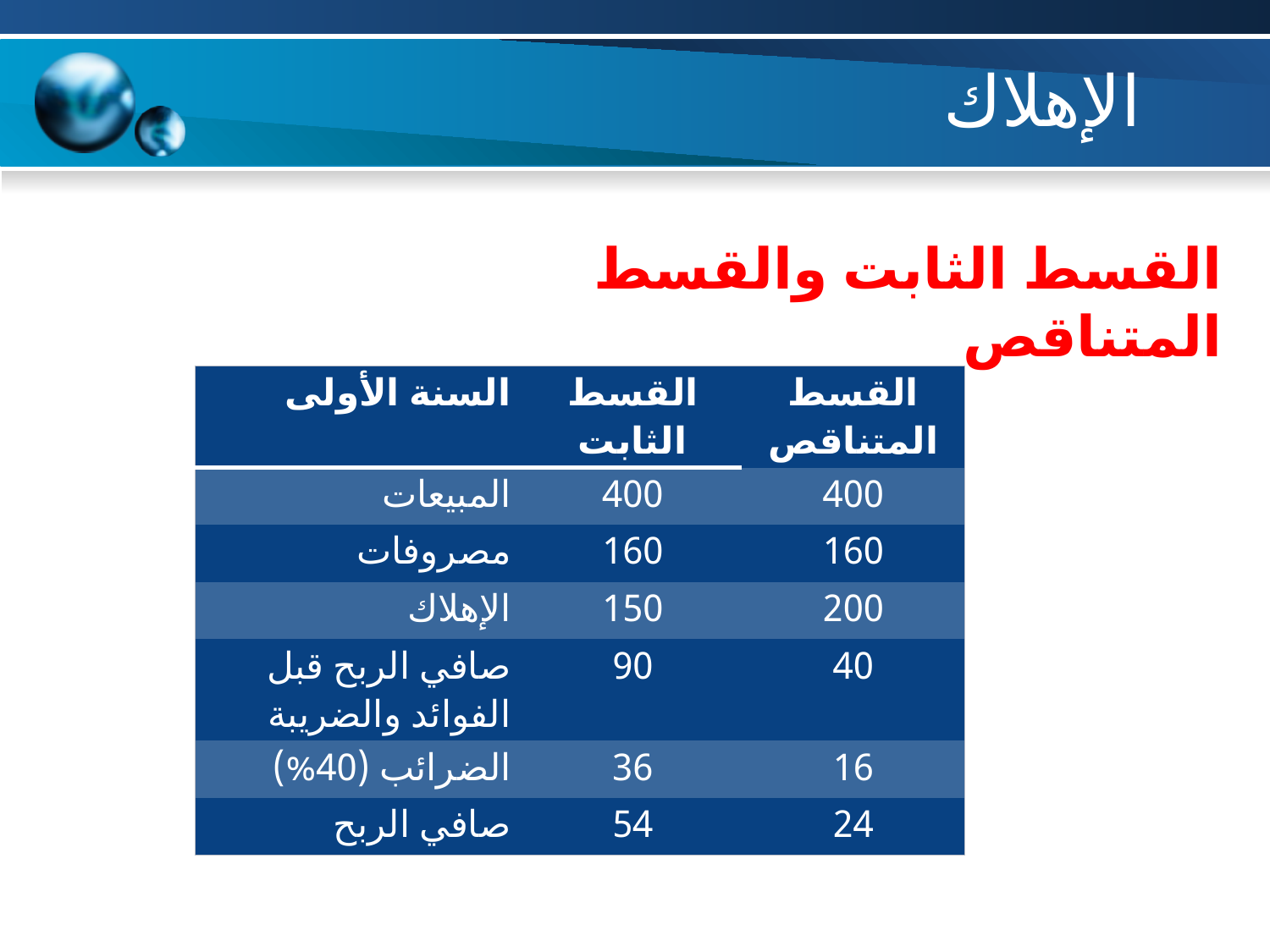

# الإهلاك
القسط الثابت والقسط المتناقص
| السنة الأولى | القسط الثابت | القسط المتناقص |
| --- | --- | --- |
| المبيعات | 400 | 400 |
| مصروفات | 160 | 160 |
| الإهلاك | 150 | 200 |
| صافي الربح قبل الفوائد والضريبة | 90 | 40 |
| الضرائب (40%) | 36 | 16 |
| صافي الربح | 54 | 24 |